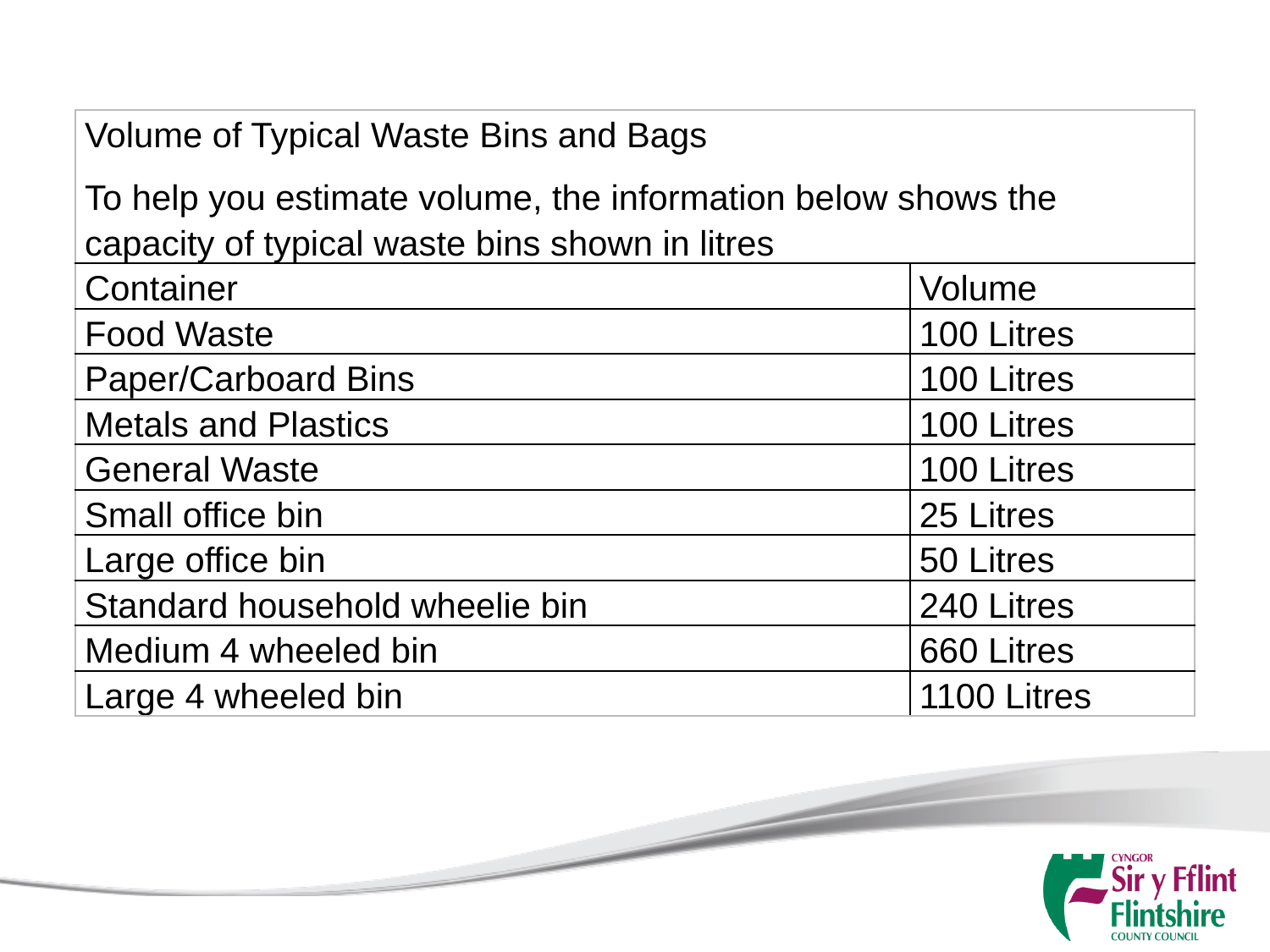

| Volume of Typical Waste Bins and Bags To help you estimate volume, the information below shows the capacity of typical waste bins shown in litres |  |
| --- | --- |
| Container | Volume |
| Food Waste | 100 Litres |
| Paper/Carboard Bins | 100 Litres |
| Metals and Plastics | 100 Litres |
| General Waste | 100 Litres |
| Small office bin | 25 Litres |
| Large office bin | 50 Litres |
| Standard household wheelie bin | 240 Litres |
| Medium 4 wheeled bin | 660 Litres |
| Large 4 wheeled bin | 1100 Litres |